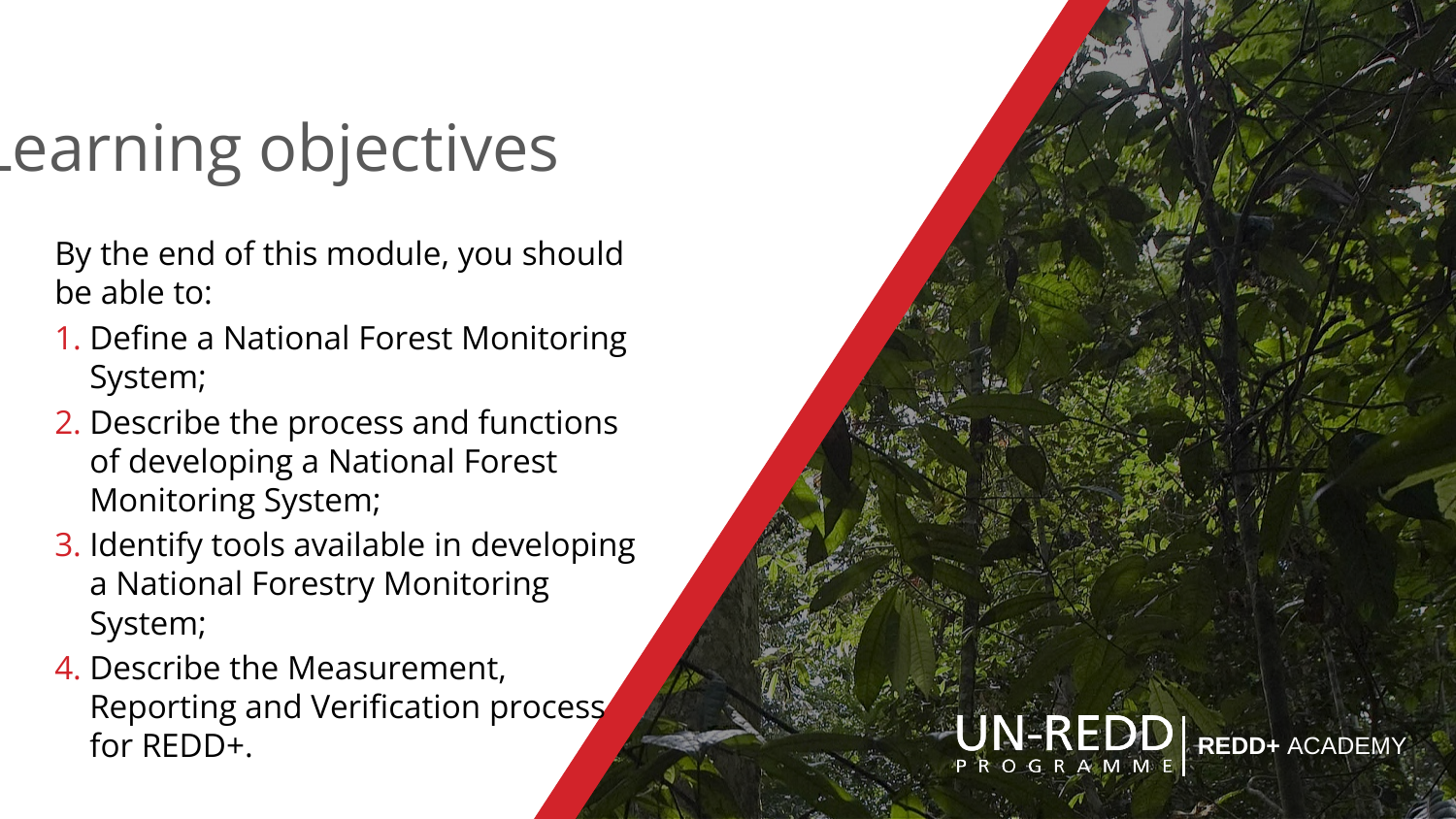

By the end of this module, you should be able to:
Define a National Forest Monitoring System;
Describe the process and functions of developing a National Forest Monitoring System;
Identify tools available in developing a National Forestry Monitoring System;
Describe the Measurement, Reporting and Verification process for REDD+.